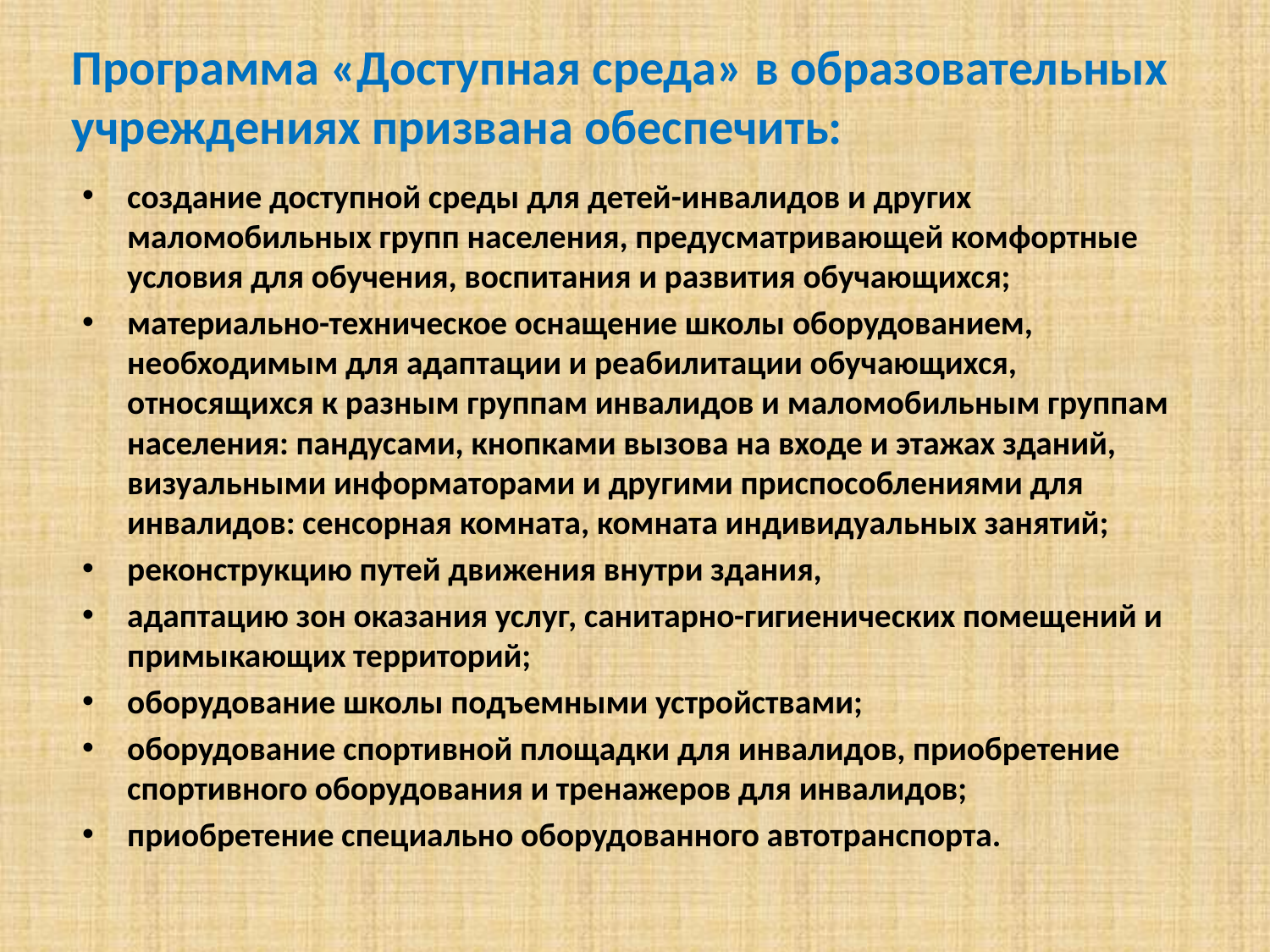

Программа «Доступная среда» в образовательных учреждениях призвана обеспечить:
создание доступной среды для детей-инвалидов и других маломобильных групп населения, предусматривающей комфортные  условия для обучения, воспитания и развития обучающихся;
материально-техническое оснащение школы оборудованием, необходимым для адаптации и реабилитации обучающихся, относящихся к разным группам инвалидов и маломобильным группам населения: пандусами, кнопками вызова на входе и этажах зданий, визуальными информаторами и другими приспособлениями для инвалидов: сенсорная комната, комната индивидуальных занятий;
реконструкцию путей движения внутри здания,
адаптацию зон оказания услуг, санитарно-гигиенических помещений и примыкающих территорий;
оборудование школы подъемными устройствами;
оборудование спортивной площадки для инвалидов, приобретение спортивного оборудования и тренажеров для инвалидов;
приобретение специально оборудованного автотранспорта.